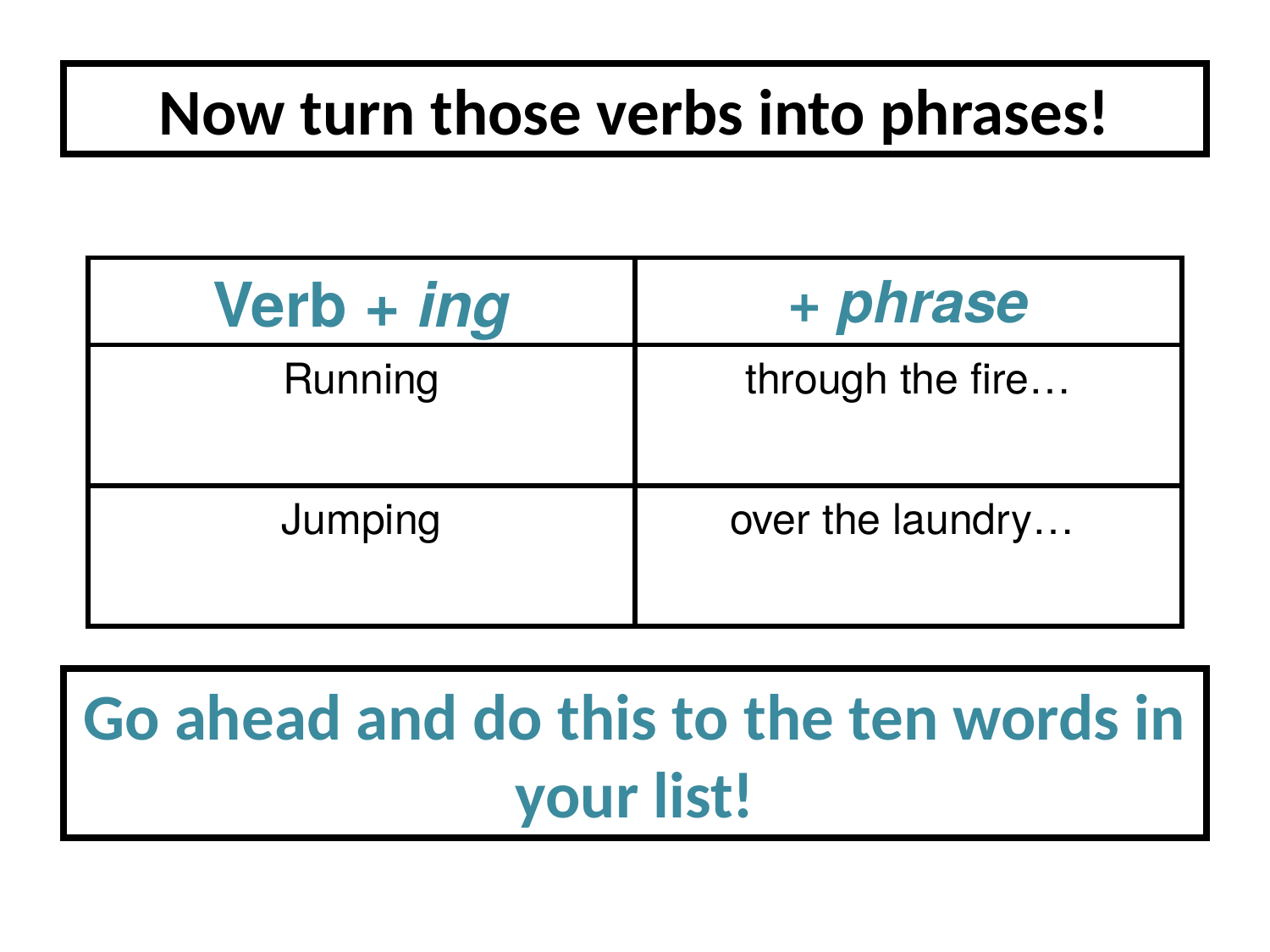

Now turn those verbs into phrases!
| Verb + ing | + phrase |
| --- | --- |
| Running | through the fire… |
| Jumping | over the laundry… |
Go ahead and do this to the ten words in your list!